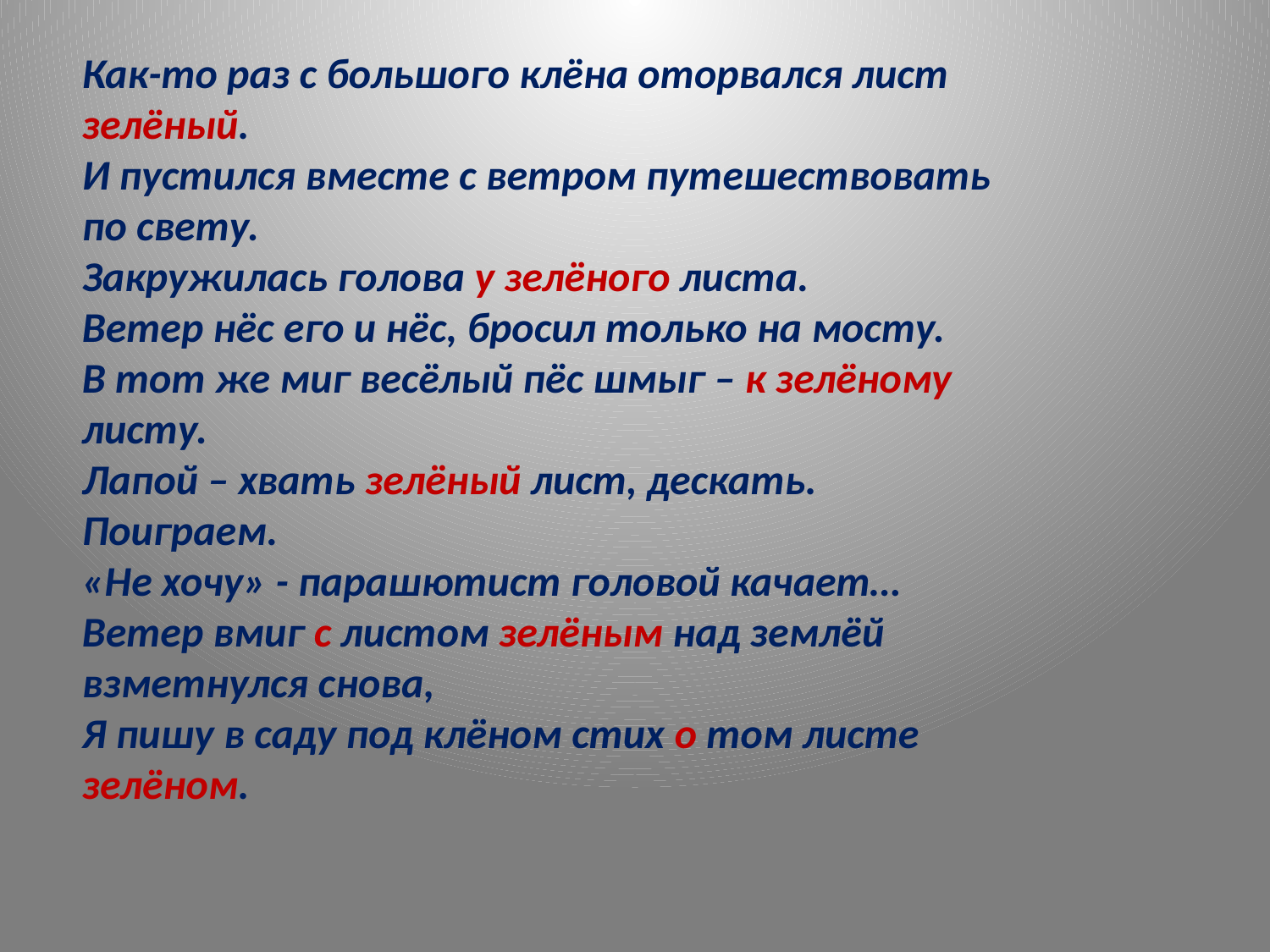

Как-то раз с большого клёна оторвался лист зелёный.
И пустился вместе с ветром путешествовать по свету.
Закружилась голова у зелёного листа.
Ветер нёс его и нёс, бросил только на мосту.
В тот же миг весёлый пёс шмыг – к зелёному листу.
Лапой – хвать зелёный лист, дескать. Поиграем.
«Не хочу» - парашютист головой качает…
Ветер вмиг с листом зелёным над землёй взметнулся снова,
Я пишу в саду под клёном стих о том листе зелёном.